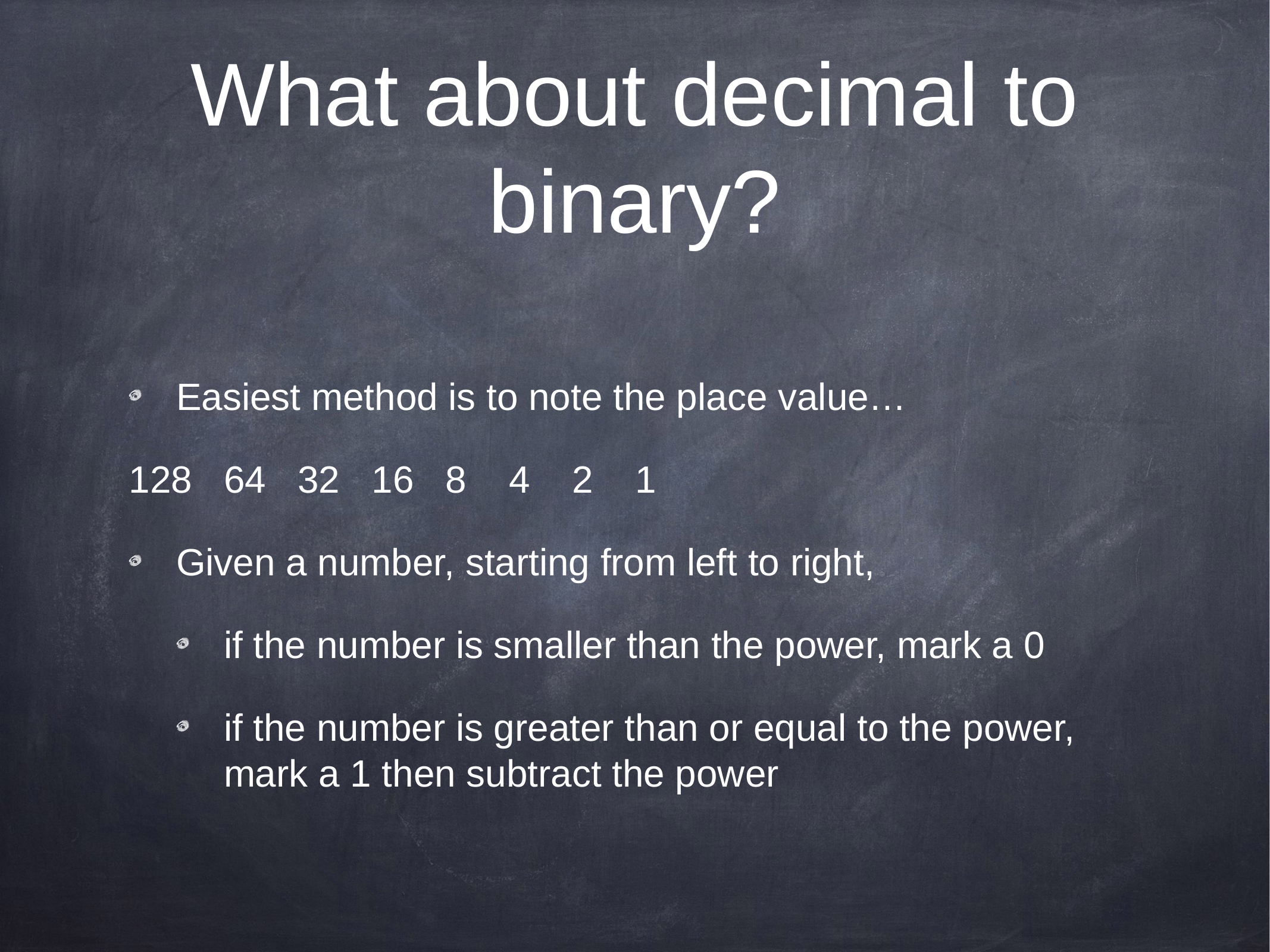

# What about decimal to binary?
Easiest method is to note the place value…
128   64   32   16   8    4    2    1
Given a number, starting from left to right,
if the number is smaller than the power, mark a 0
if the number is greater than or equal to the power, mark a 1 then subtract the power